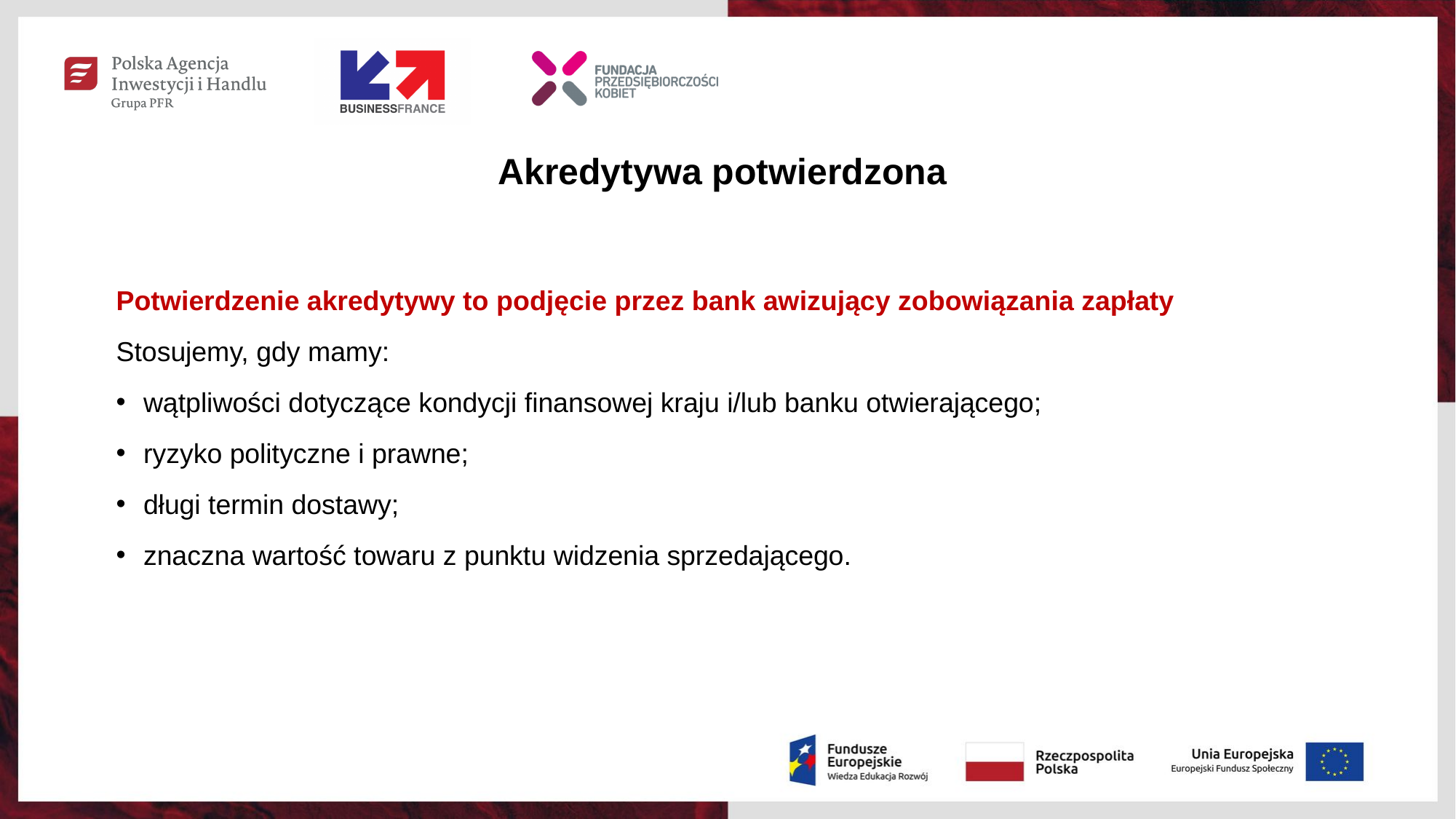

Akredytywa potwierdzona
Potwierdzenie akredytywy to podjęcie przez bank awizujący zobowiązania zapłaty
Stosujemy, gdy mamy:
wątpliwości dotyczące kondycji finansowej kraju i/lub banku otwierającego;
ryzyko polityczne i prawne;
długi termin dostawy;
znaczna wartość towaru z punktu widzenia sprzedającego.